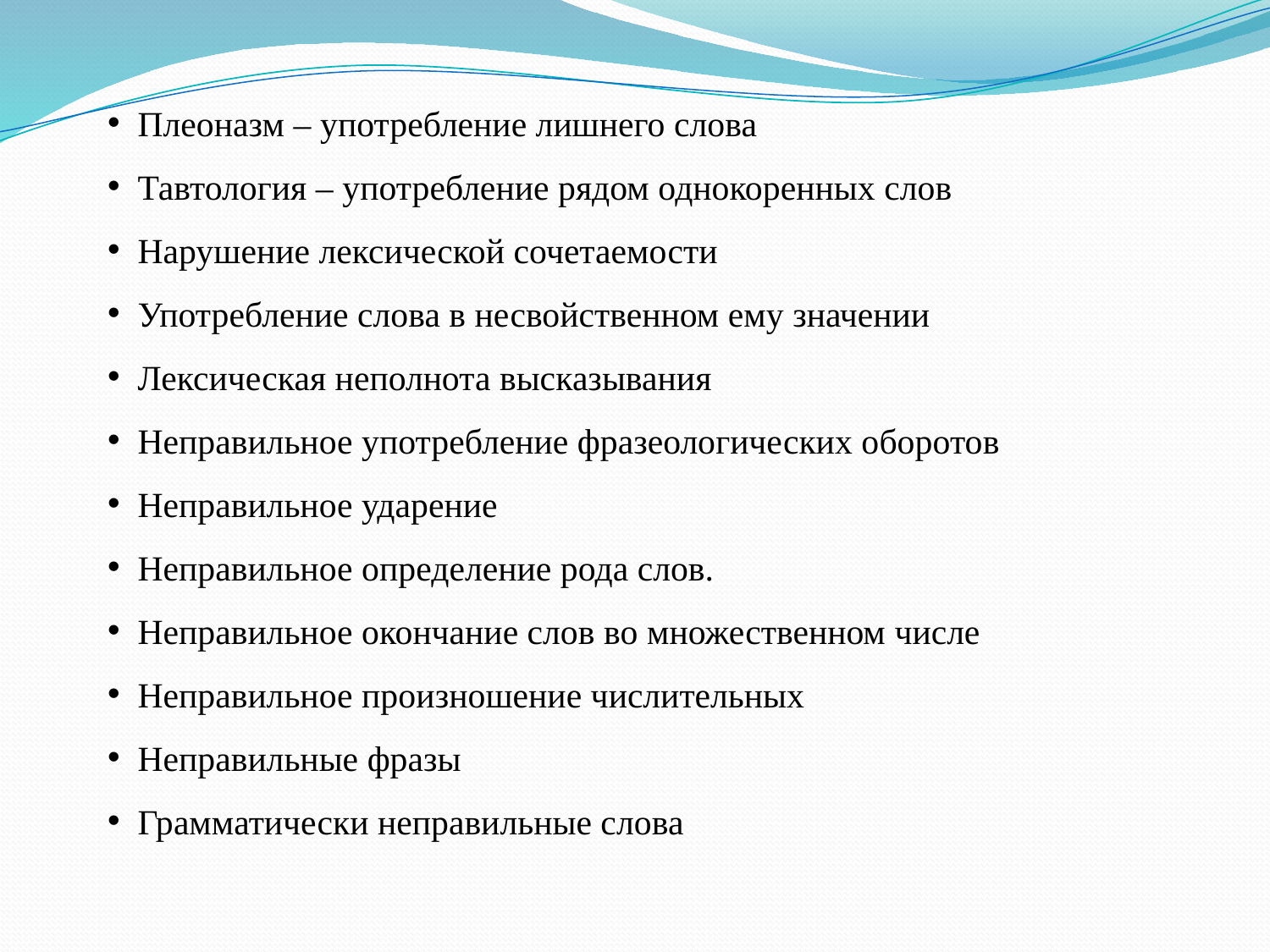

Плеоназм – употребление лишнего слова
Тавтология – употребление рядом однокоренных слов
Нарушение лексической сочетаемости
Употребление слова в несвойственном ему значении
Лексическая неполнота высказывания
Неправильное употребление фразеологических оборотов
Неправильное ударение
Неправильное определение рода слов.
Неправильное окончание слов во множественном числе
Неправильное произношение числительных
Неправильные фразы
Грамматически неправильные слова